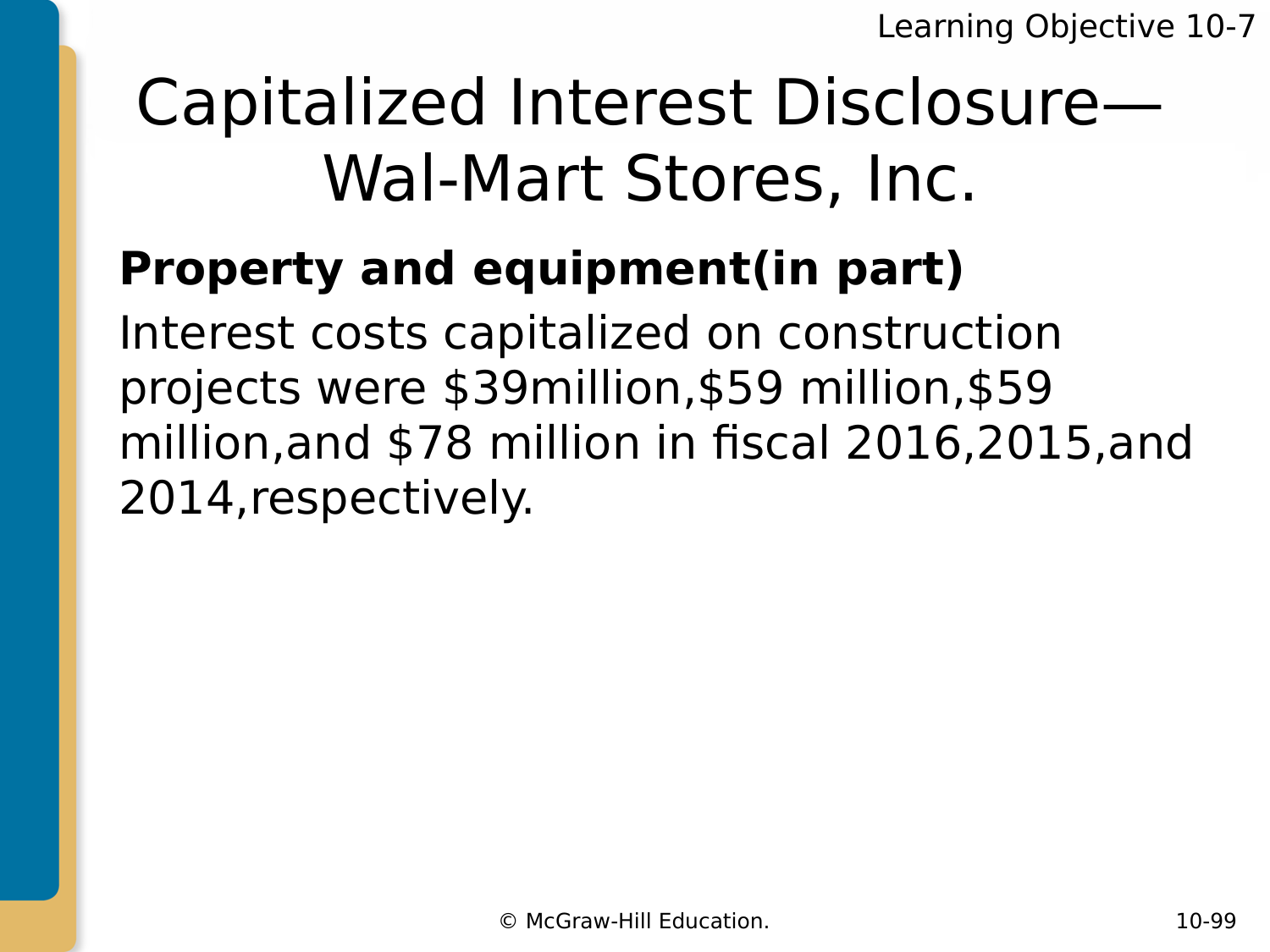

Learning Objective 10-7
# Capitalized Interest Disclosure—Wal-Mart Stores, Inc.
Property and equipment(in part)
Interest costs capitalized on construction projects were $39million,$59 million,$59 million,and $78 million in fiscal 2016,2015,and 2014,respectively.